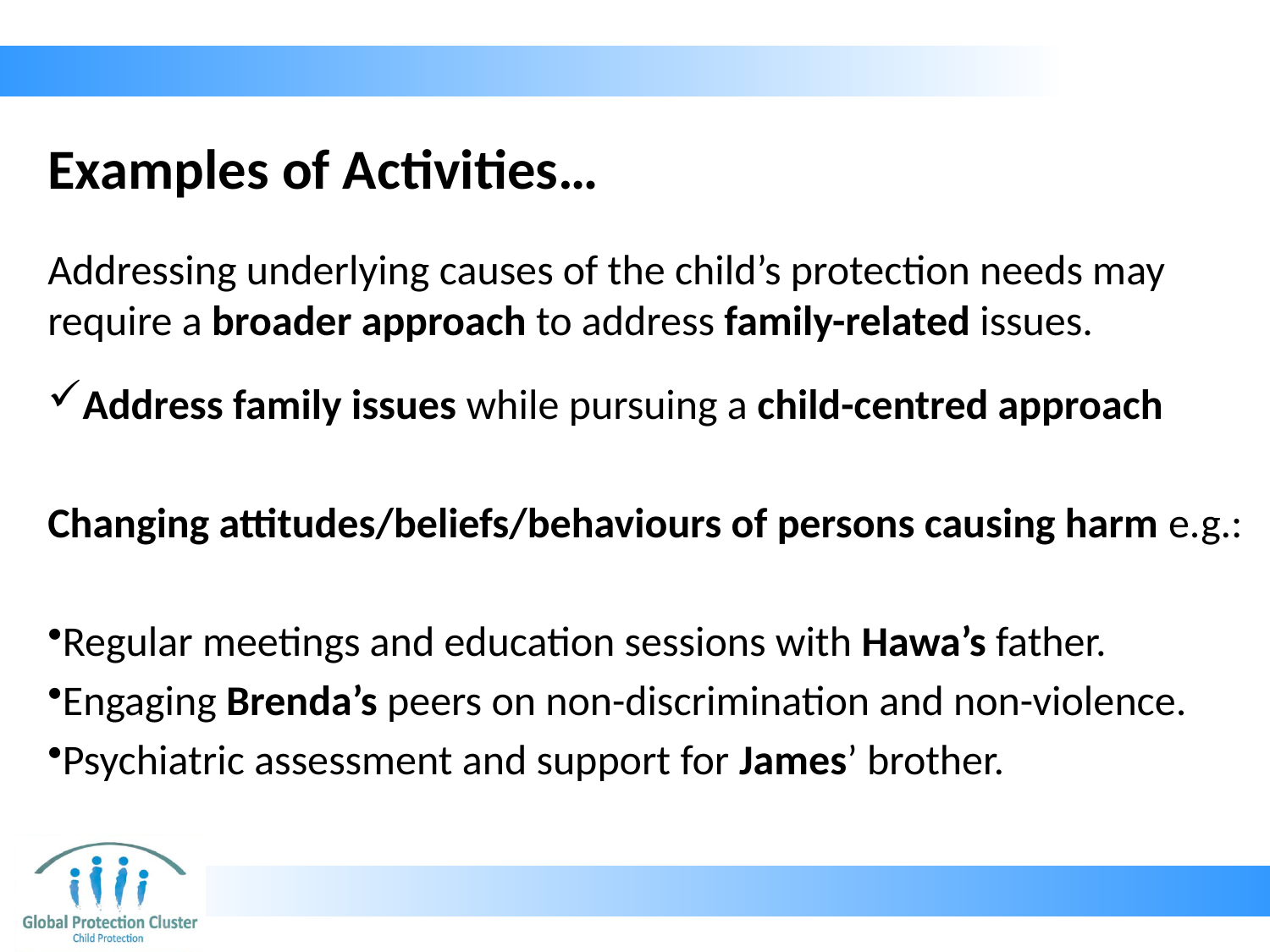

# Examples of Activities…
Addressing underlying causes of the child’s protection needs may require a broader approach to address family-related issues.

Address family issues while pursuing a child-centred approach

Changing attitudes/beliefs/behaviours of persons causing harm e.g.:

Regular meetings and education sessions with Hawa’s father.
Engaging Brenda’s peers on non-discrimination and non-violence.
Psychiatric assessment and support for James’ brother.